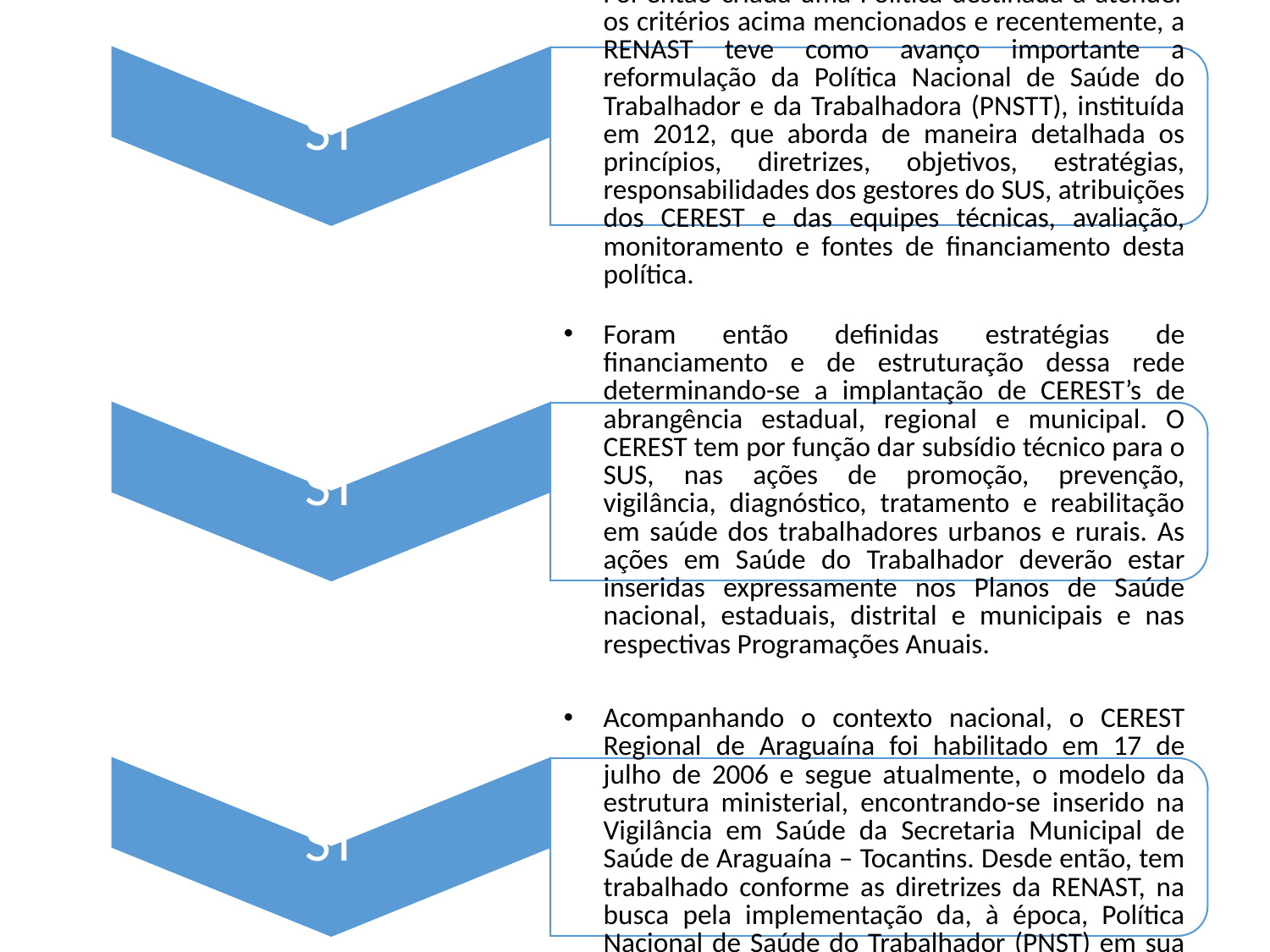

ST
ST
Foram então definidas estratégias de financiamento e de estruturação dessa rede determinando-se a implantação de CEREST’s de abrangência estadual, regional e municipal. O CEREST tem por função dar subsídio técnico para o SUS, nas ações de promoção, prevenção, vigilância, diagnóstico, tratamento e reabilitação em saúde dos trabalhadores urbanos e rurais. As ações em Saúde do Trabalhador deverão estar inseridas expressamente nos Planos de Saúde nacional, estaduais, distrital e municipais e nas respectivas Programações Anuais.
ST
Foi então criada uma Política destinada a atender os critérios acima mencionados e recentemente, a RENAST teve como avanço importante a reformulação da Política Nacional de Saúde do Trabalhador e da Trabalhadora (PNSTT), instituída em 2012, que aborda de maneira detalhada os princípios, diretrizes, objetivos, estratégias, responsabilidades dos gestores do SUS, atribuições dos CEREST e das equipes técnicas, avaliação, monitoramento e fontes de financiamento desta política.